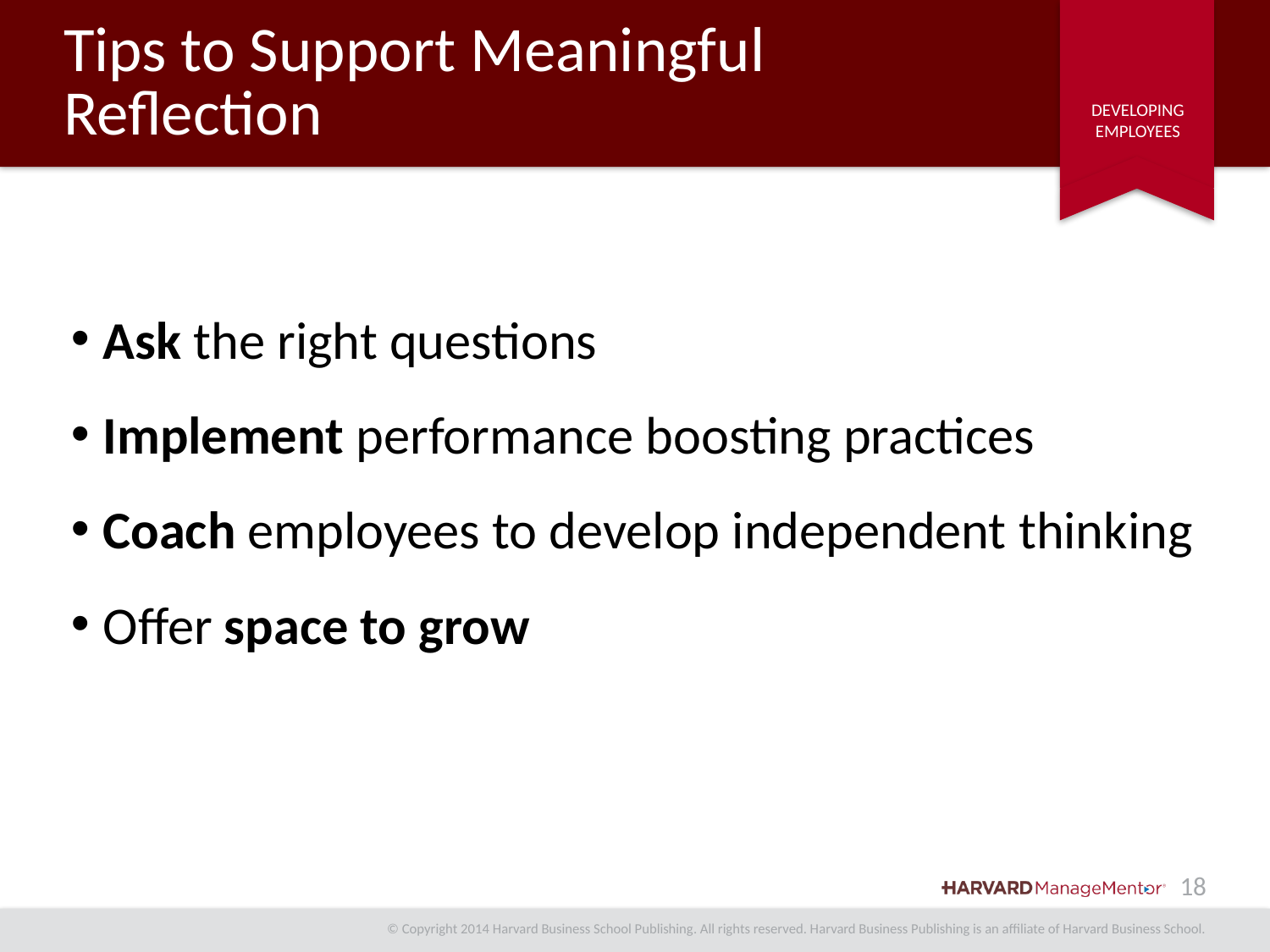

# Tips to Support Meaningful Reflection
Ask the right questions
Implement performance boosting practices
Coach employees to develop independent thinking
Offer space to grow